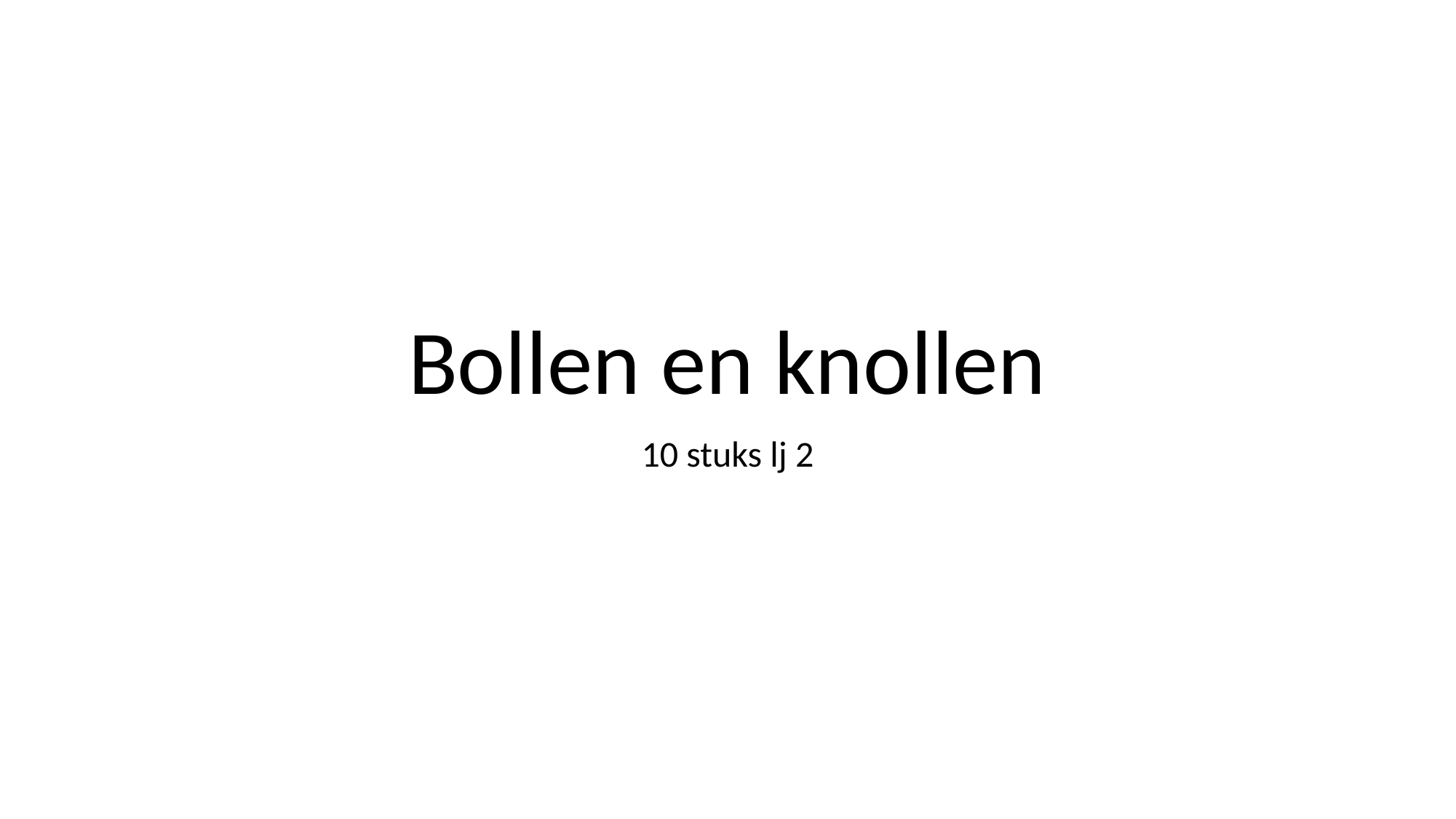

# Bollen en knollen
10 stuks lj 2